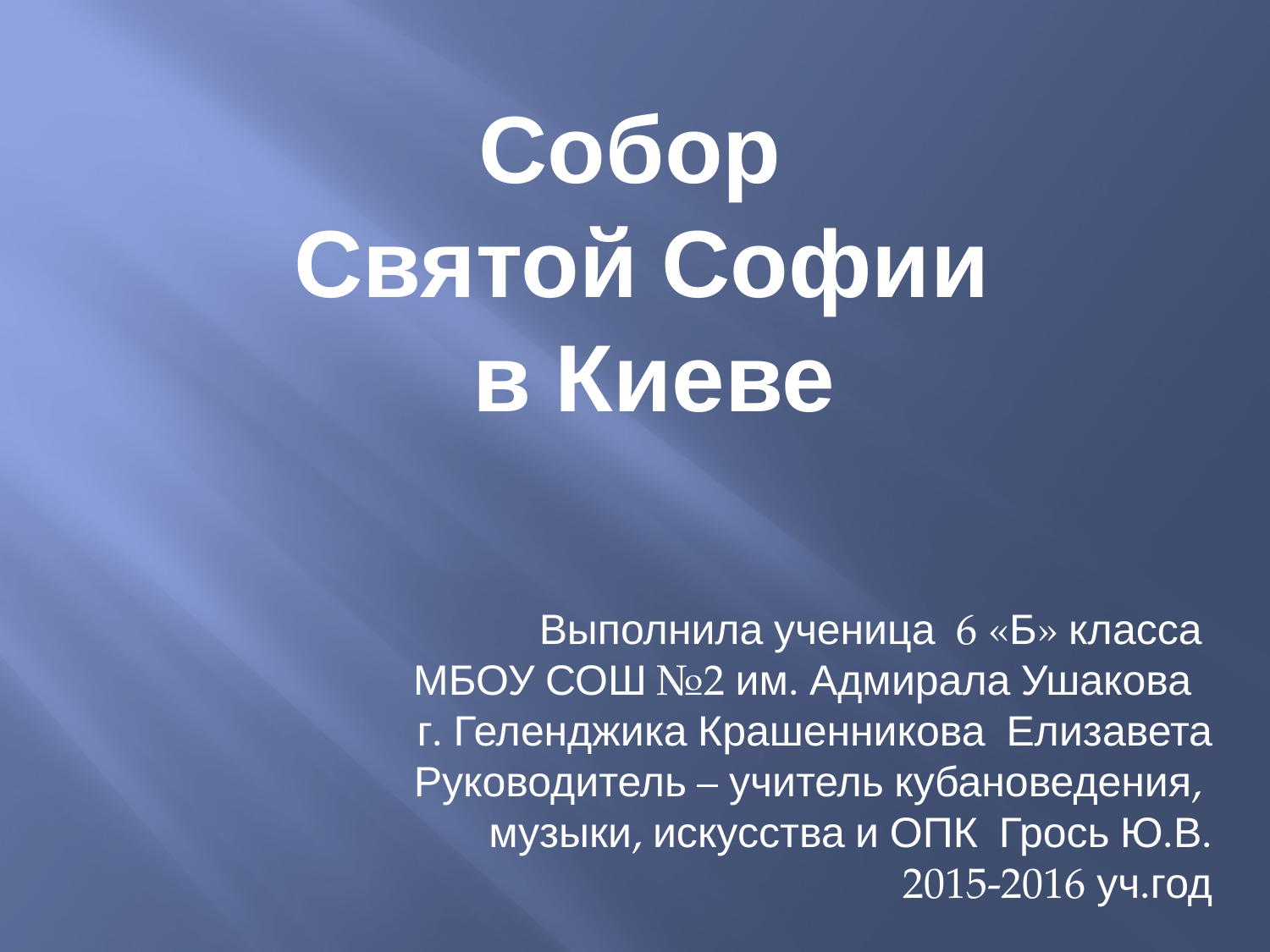

# Собор Святой Софии в Киеве
Выполнила ученица  6 «Б» класса
МБОУ СОШ №2 им. Адмирала Ушакова
г. Геленджика Крашенникова  Елизавета
Руководитель – учитель кубановедения,
музыки, искусства и ОПК  Грось Ю.В.
2015-2016 уч.год